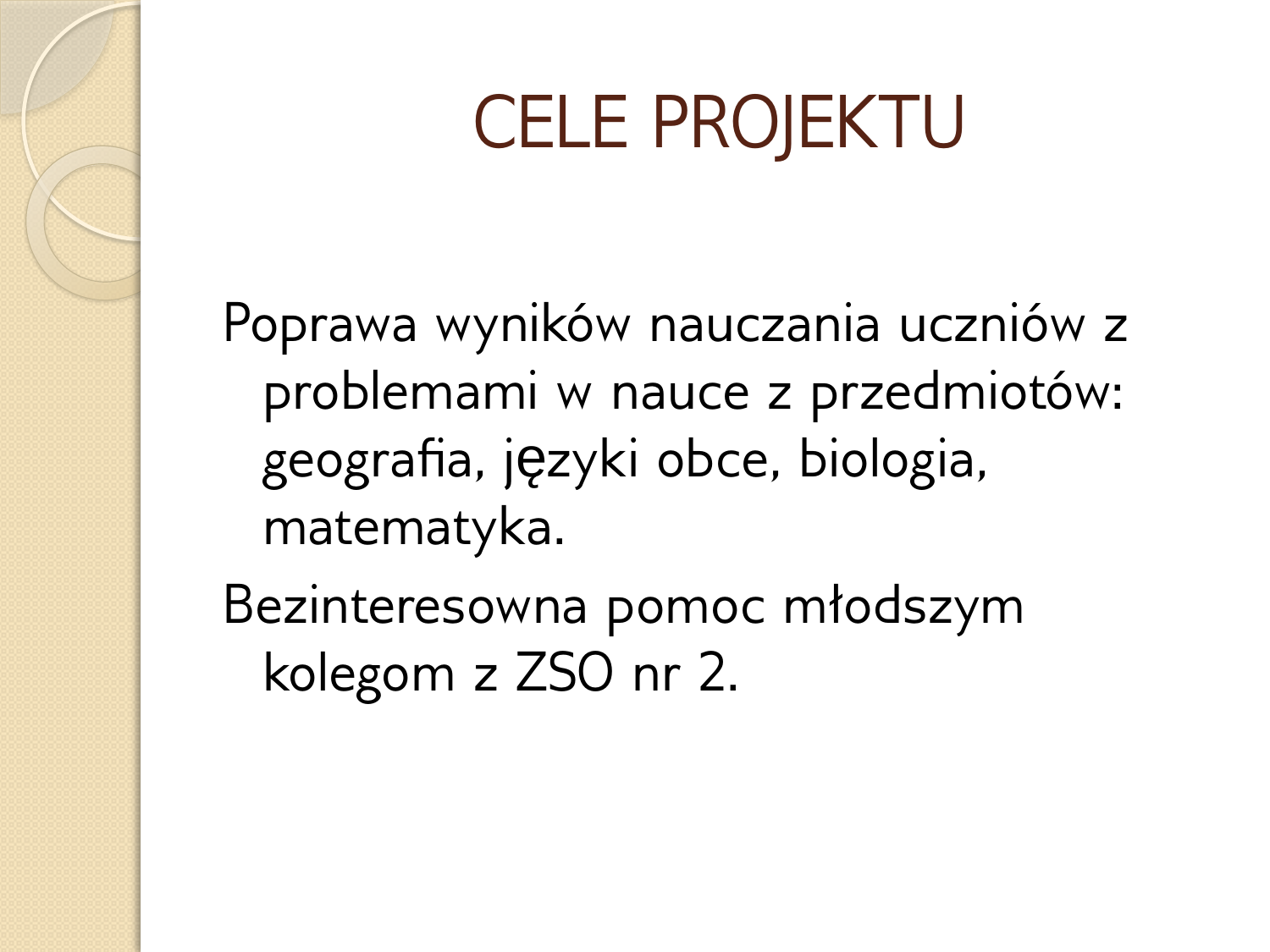

# CELE PROJEKTU

Poprawa wyników nauczania uczniów z problemami w nauce z przedmiotów: geografia, języki obce, biologia, matematyka.
Bezinteresowna pomoc młodszym kolegom z ZSO nr 2.